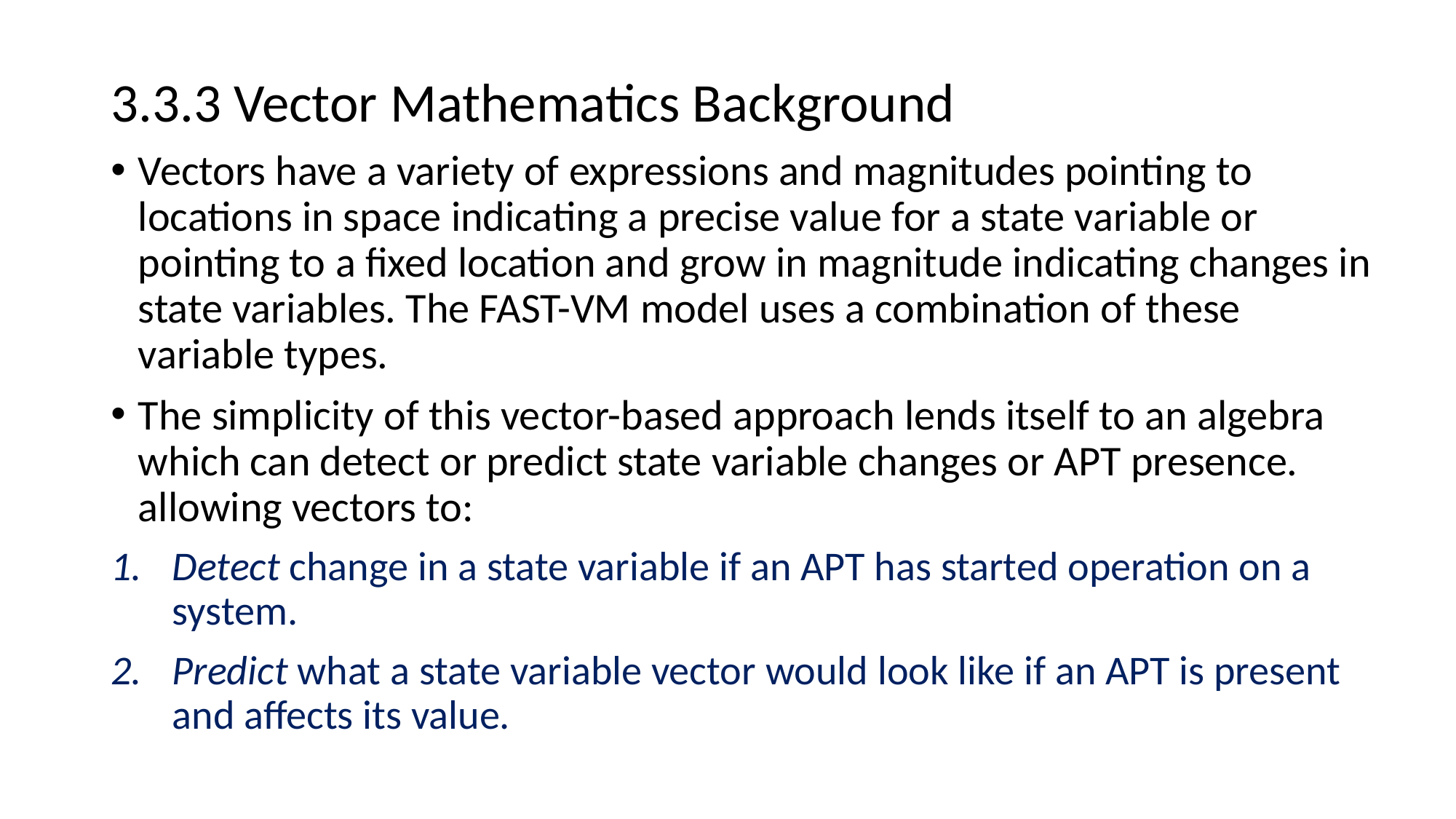

# 3.3.3 Vector Mathematics Background
Vectors have a variety of expressions and magnitudes pointing to locations in space indicating a precise value for a state variable or pointing to a fixed location and grow in magnitude indicating changes in state variables. The FAST-VM model uses a combination of these variable types.
The simplicity of this vector-based approach lends itself to an algebra which can detect or predict state variable changes or APT presence. allowing vectors to:
Detect change in a state variable if an APT has started operation on a system.
Predict what a state variable vector would look like if an APT is present and affects its value.